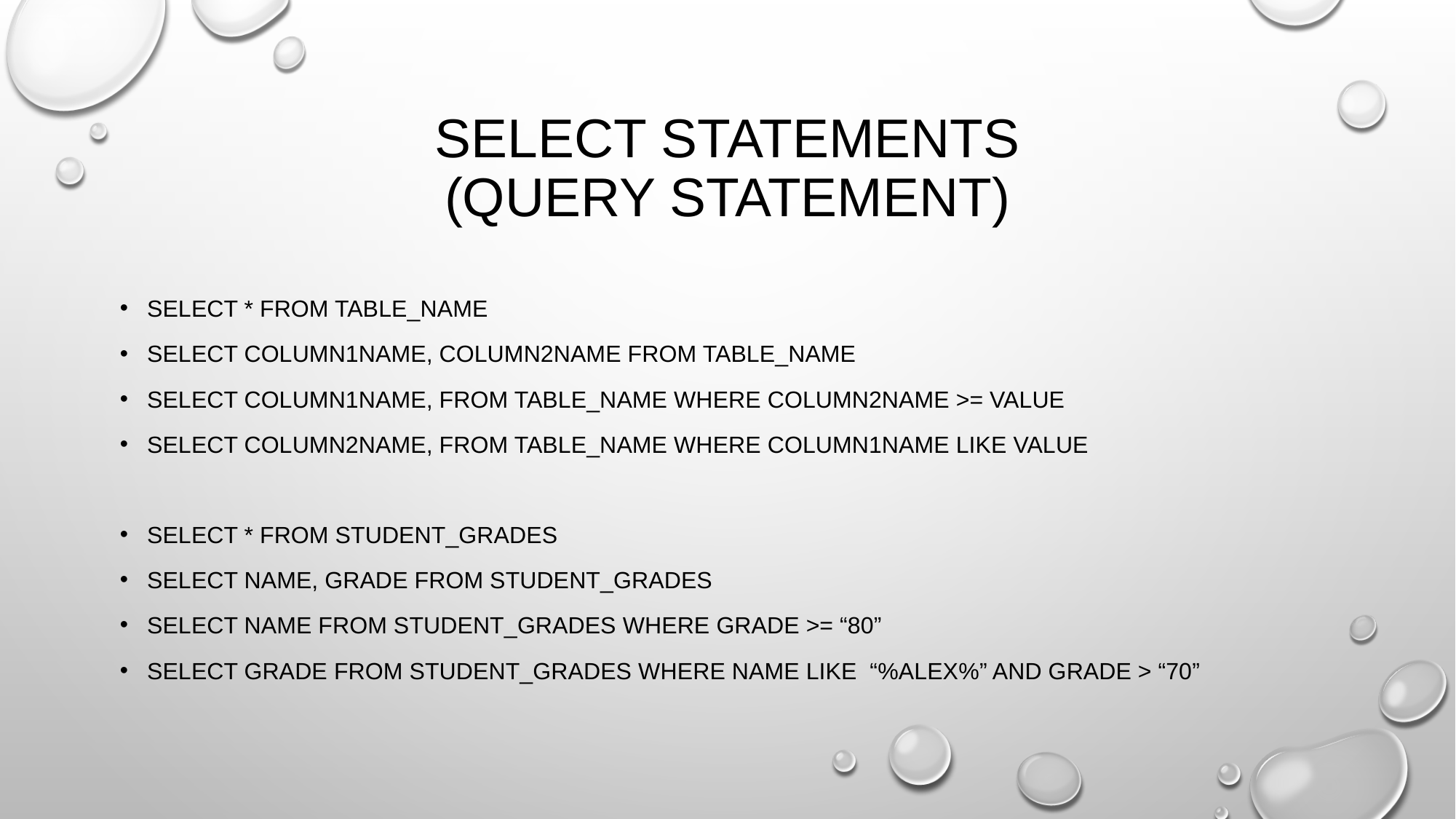

# Select statements (query statement)
Select * from table_name
Select column1name, column2name from table_name
Select column1name, from table_name where Column2name >= value
Select column2name, from table_name where Column1name like value

Select * from Student_Grades
Select name, grade from student_grades
Select name from Student_grades where grade >= “80”
Select grade from Student_grades where name like  “%ALEX%” and grade > “70”